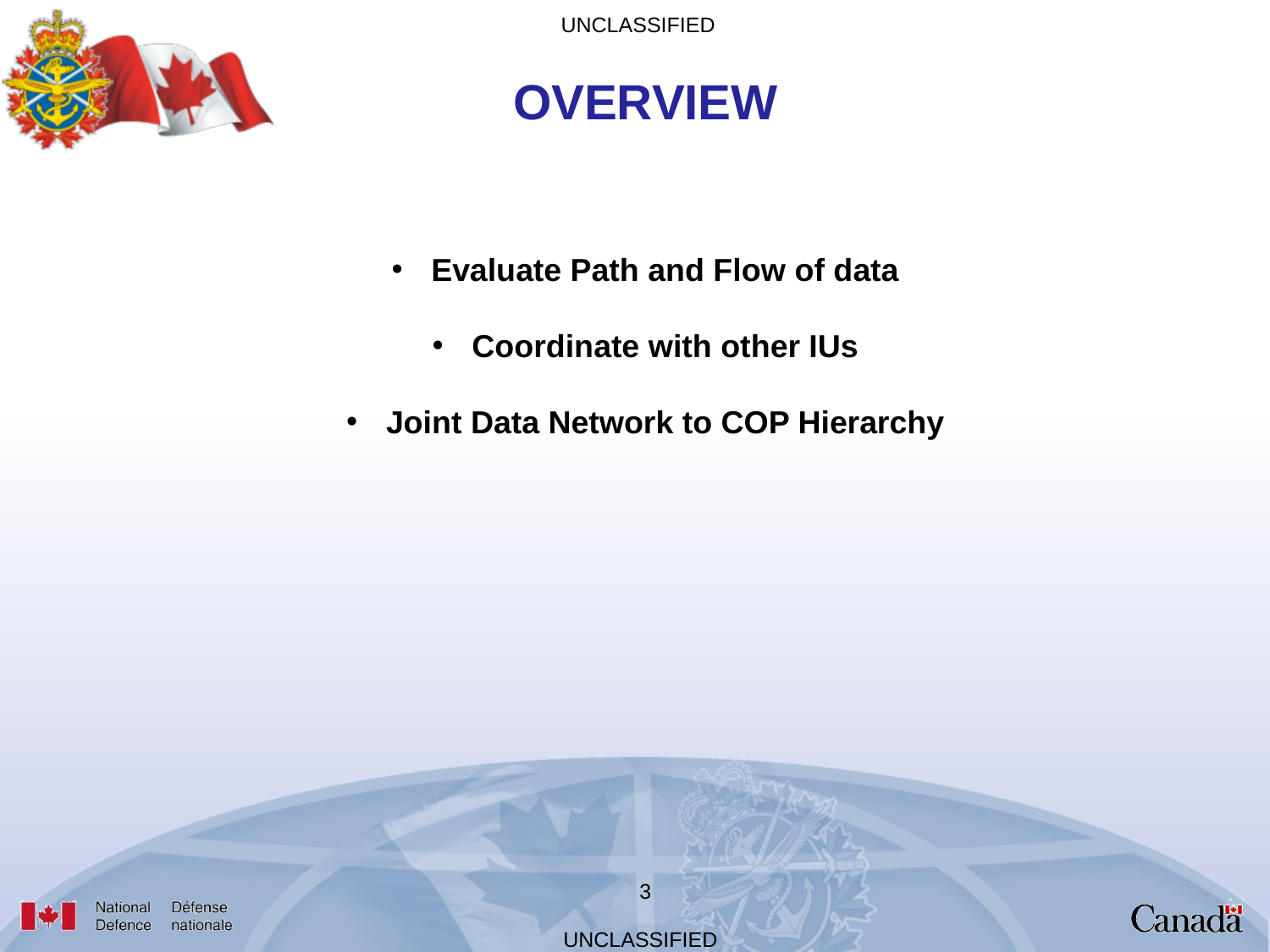

OVERVIEW
Evaluate Path and Flow of data

Coordinate with other IUs

Joint Data Network to COP Hierarchy